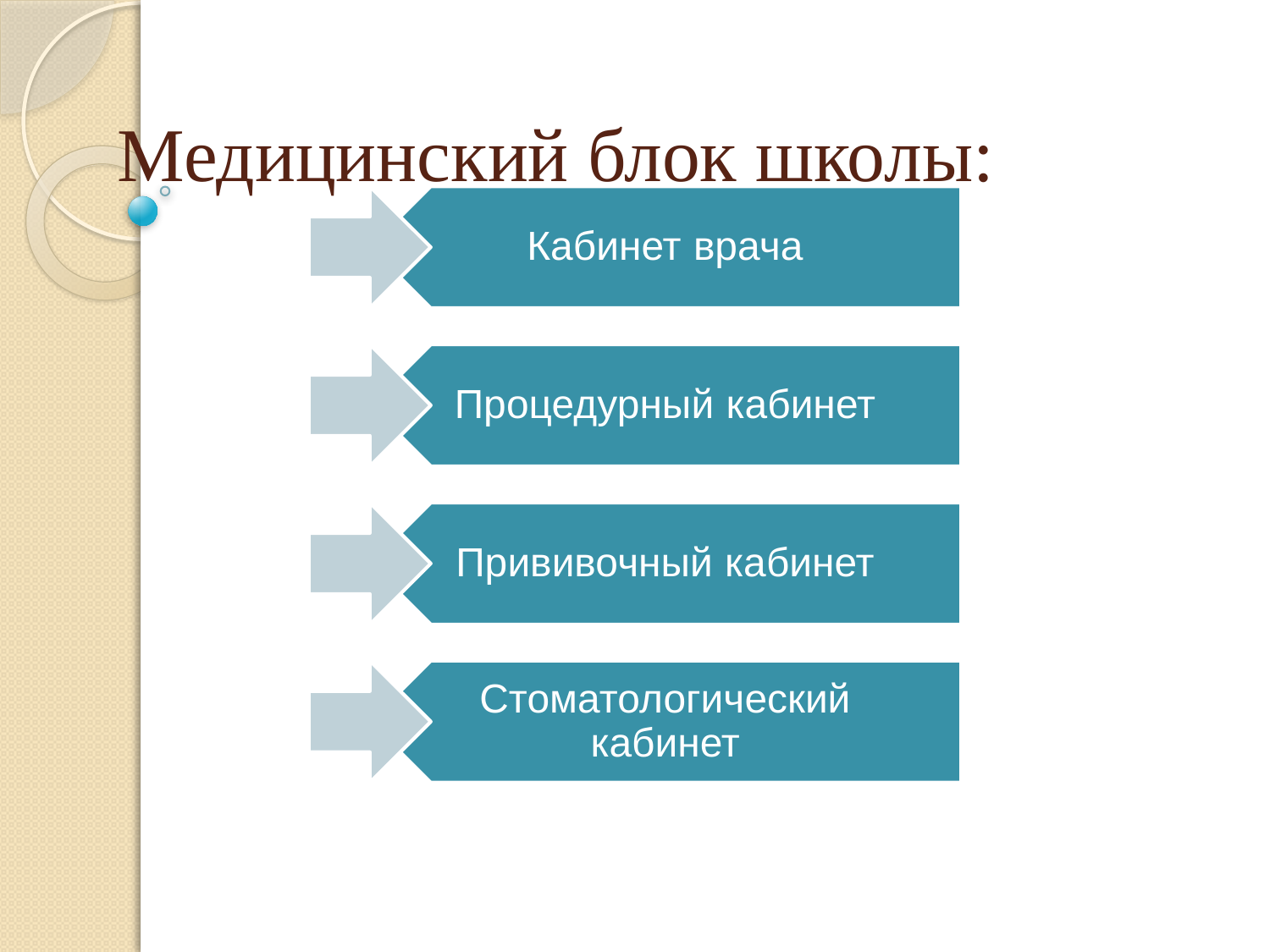

# Медицинский блок школы:
Кабинет врача
Процедурный кабинет
Прививочный кабинет
Стоматологический кабинет